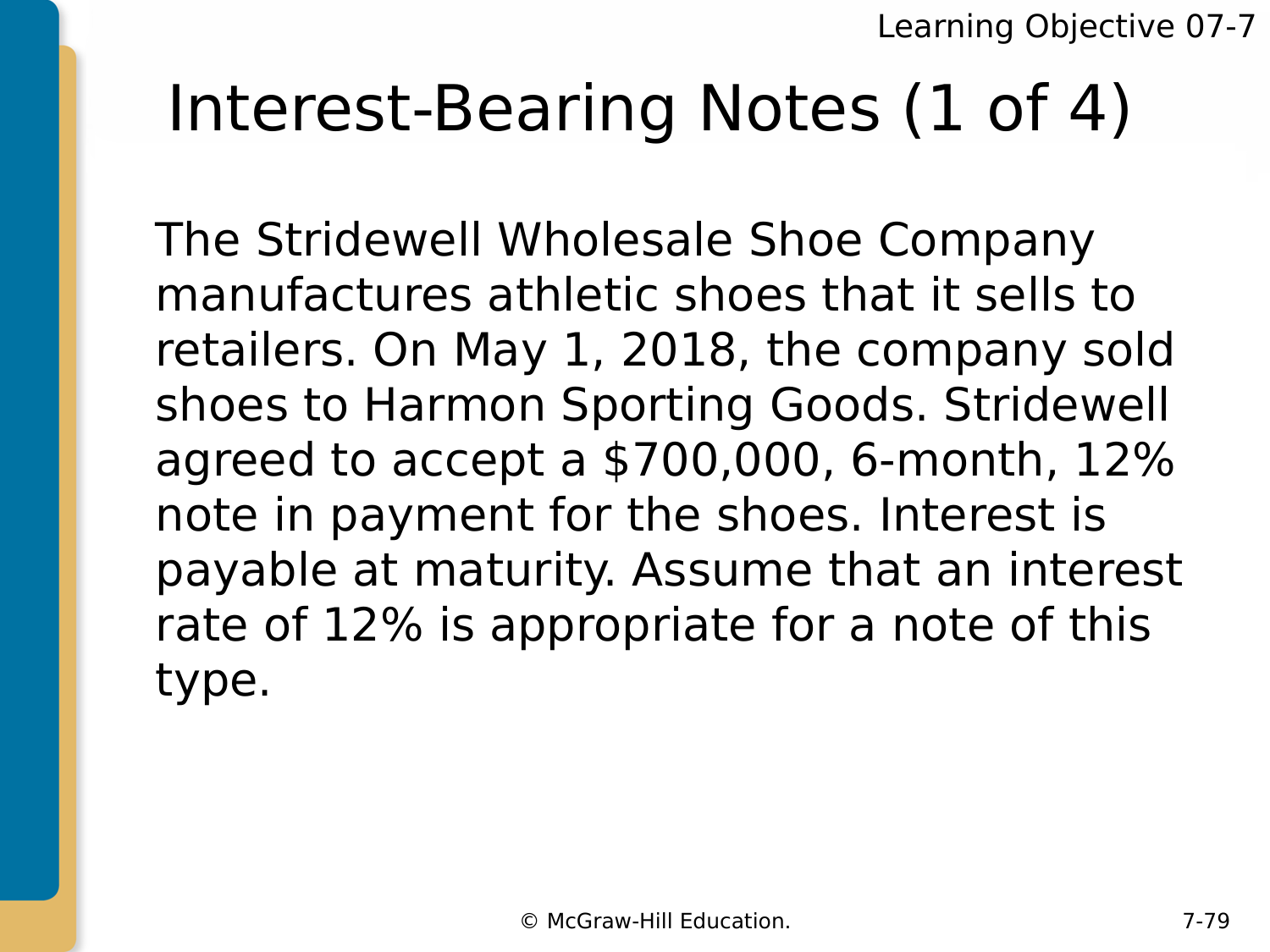

Learning Objective 07-7
# Interest-Bearing Notes (1 of 4)
The Stridewell Wholesale Shoe Company manufactures athletic shoes that it sells to retailers. On May 1, 2018, the company sold shoes to Harmon Sporting Goods. Stridewell agreed to accept a $700,000, 6-month, 12% note in payment for the shoes. Interest is payable at maturity. Assume that an interest rate of 12% is appropriate for a note of this type.